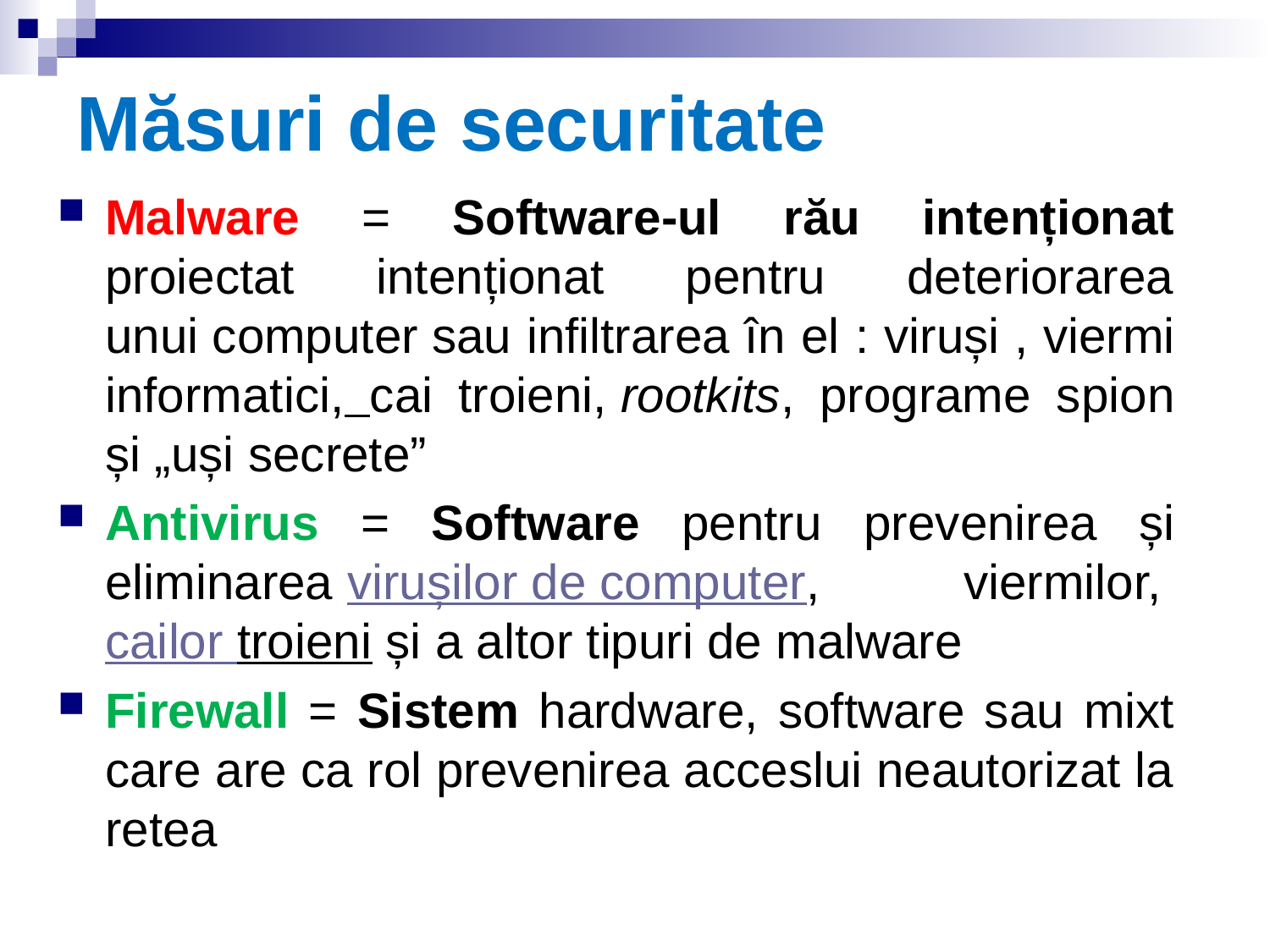

# Măsuri de securitate
Malware = Software-ul rău intenționat proiectat intenționat pentru deteriorarea unui computer sau infiltrarea în el : viruși , viermi informatici, cai troieni, rootkits, programe spion și „uși secrete”
Antivirus = Software pentru prevenirea și eliminarea virușilor de computer, viermilor, cailor troieni și a altor tipuri de malware
Firewall = Sistem hardware, software sau mixt care are ca rol prevenirea acceslui neautorizat la retea